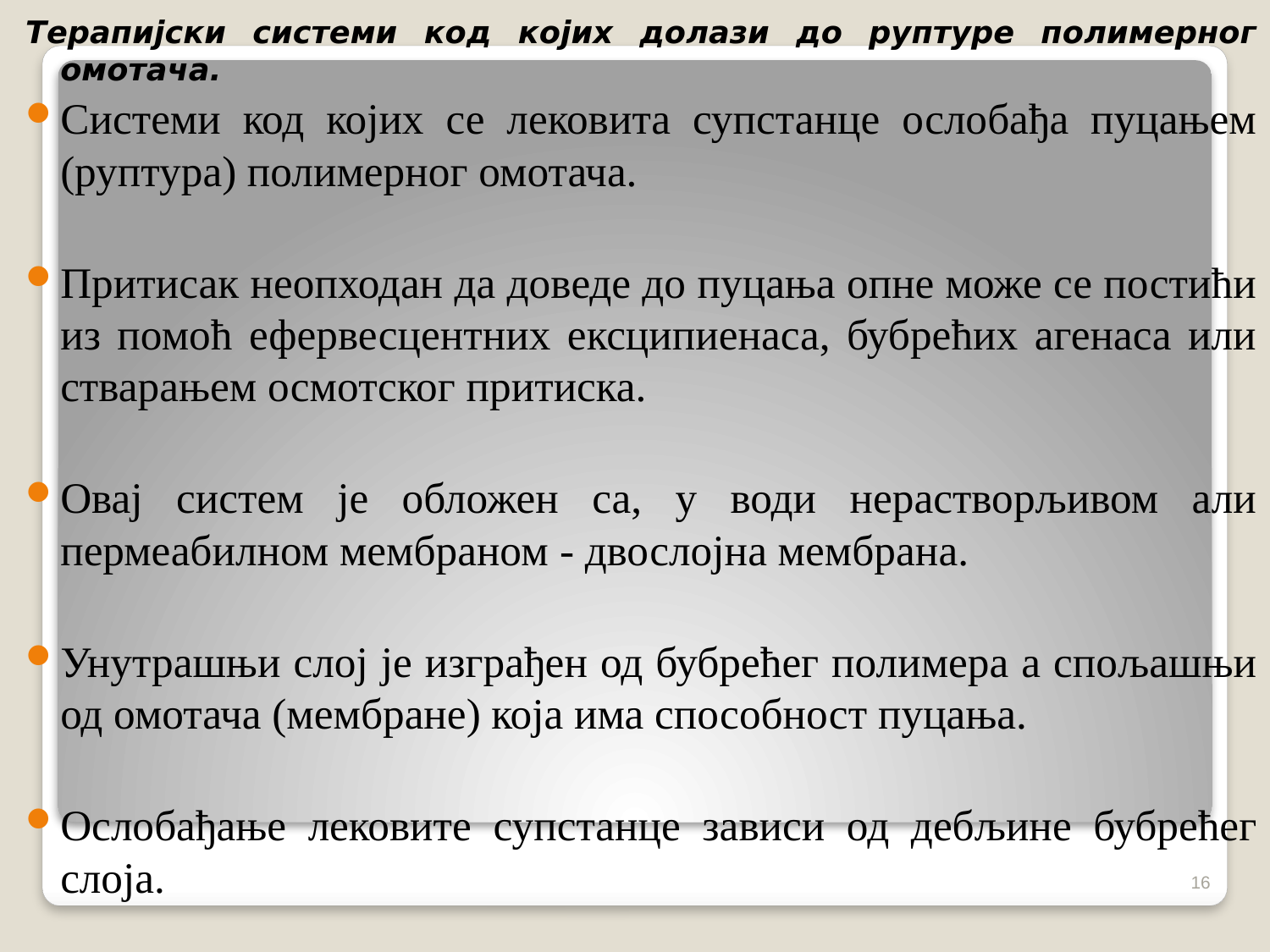

Терапијски системи код којих долази до руптуре полимерног омотача.
Системи код којих се лековита супстанце ослобађа пуцањем (руптура) полимерног омотача.

Притисак неопходан да доведе до пуцања опне може се постићи из помоћ ефервесцентних ексципиенаса, бубрећих агенаса или стварањем осмотског притиска.

Овај систем је обложен са, у води нерастворљивом али пермеабилном мембраном - двослојна мембрана.

Унутрашњи слој је изграђен од бубрећег полимера а спољашњи од омотача (мембране) која има способност пуцања.

Ослобађање лековите супстанце зависи од дебљине бубрећег слоја.
16